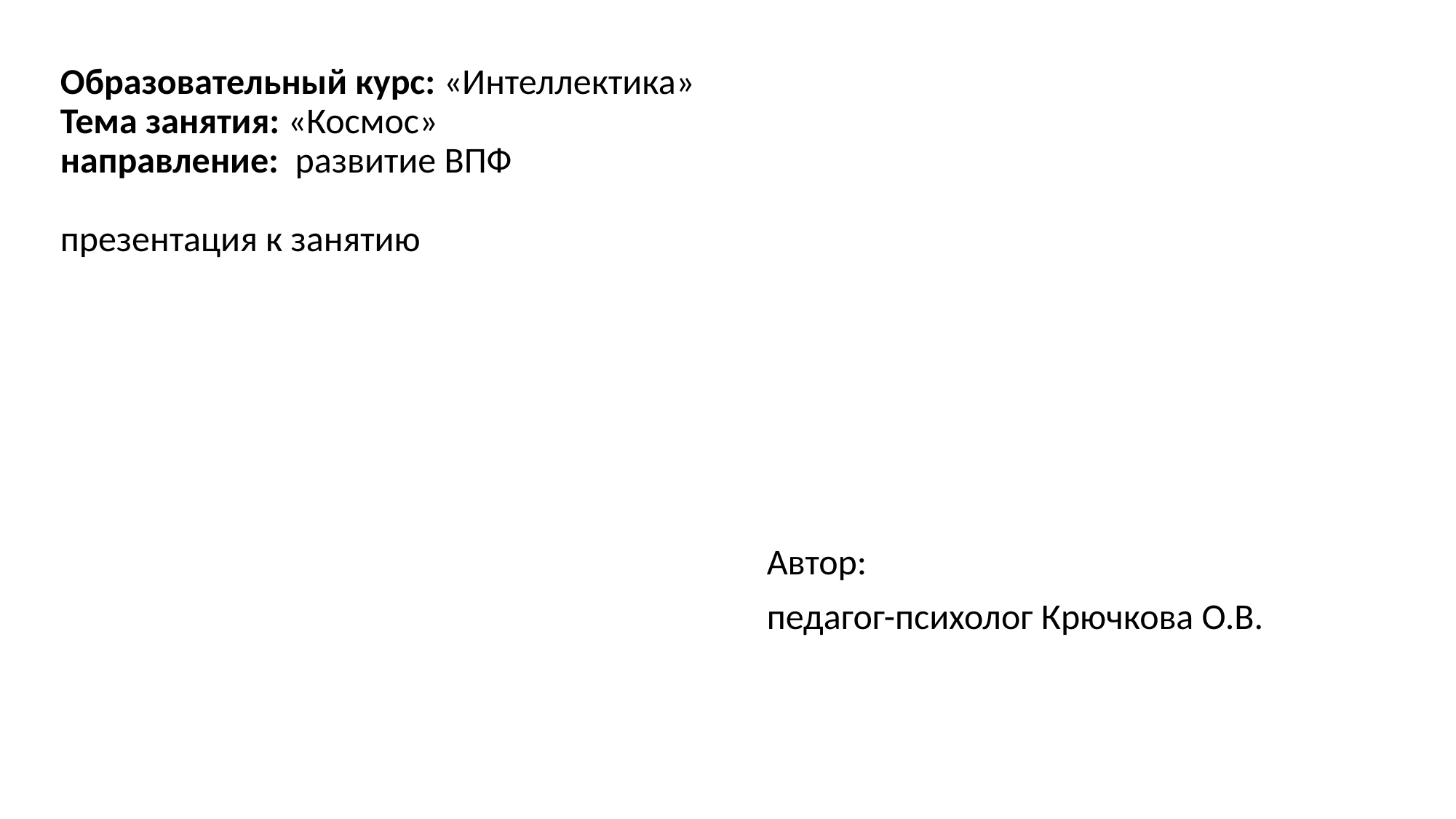

# Образовательный курс: «Интеллектика» Тема занятия: «Космос» направление:  развитие ВПФ презентация к занятию
Автор:
педагог-психолог Крючкова О.В.